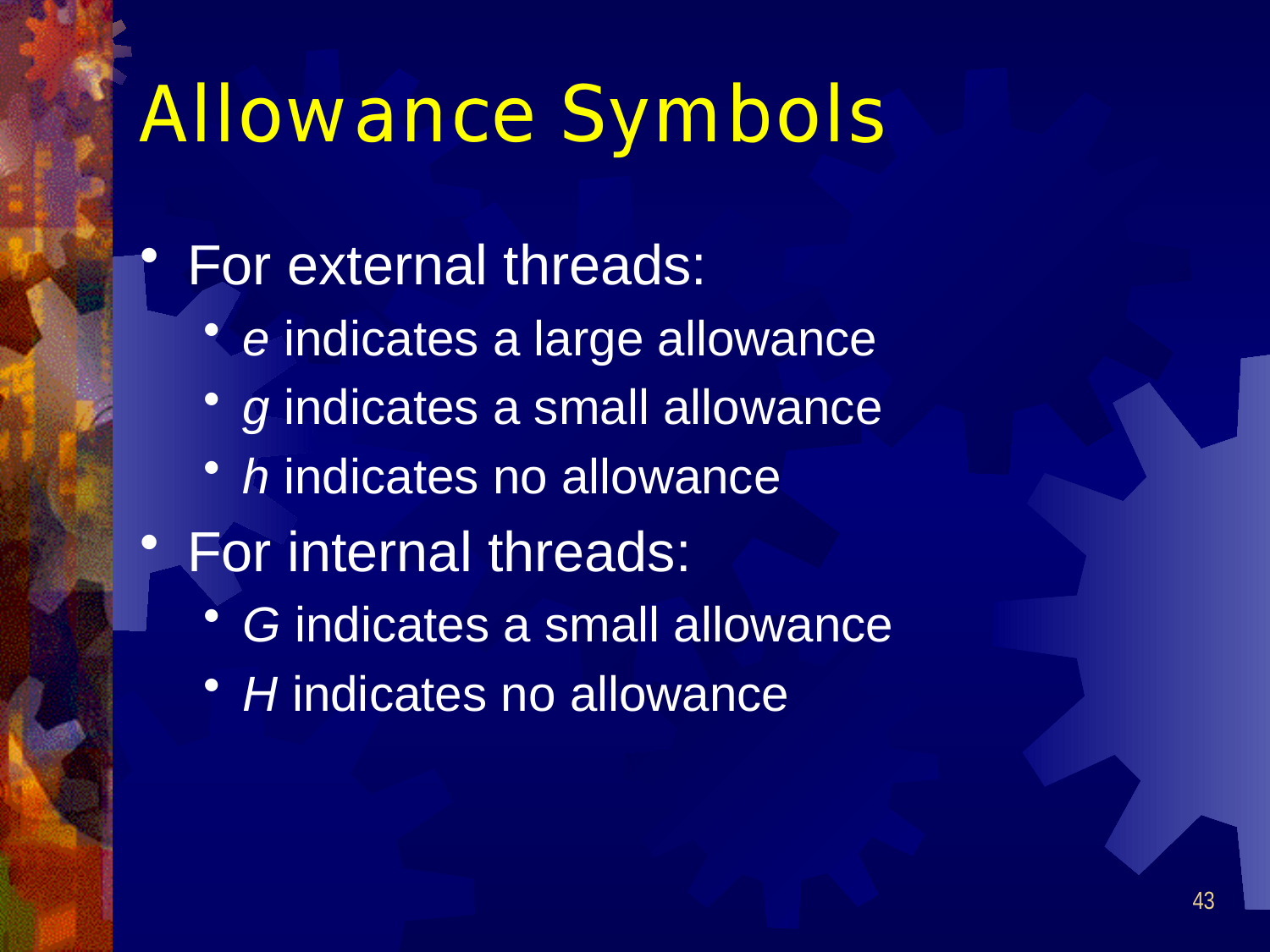

# Allowance Symbols
For external threads:
e indicates a large allowance
g indicates a small allowance
h indicates no allowance
For internal threads:
G indicates a small allowance
H indicates no allowance
43